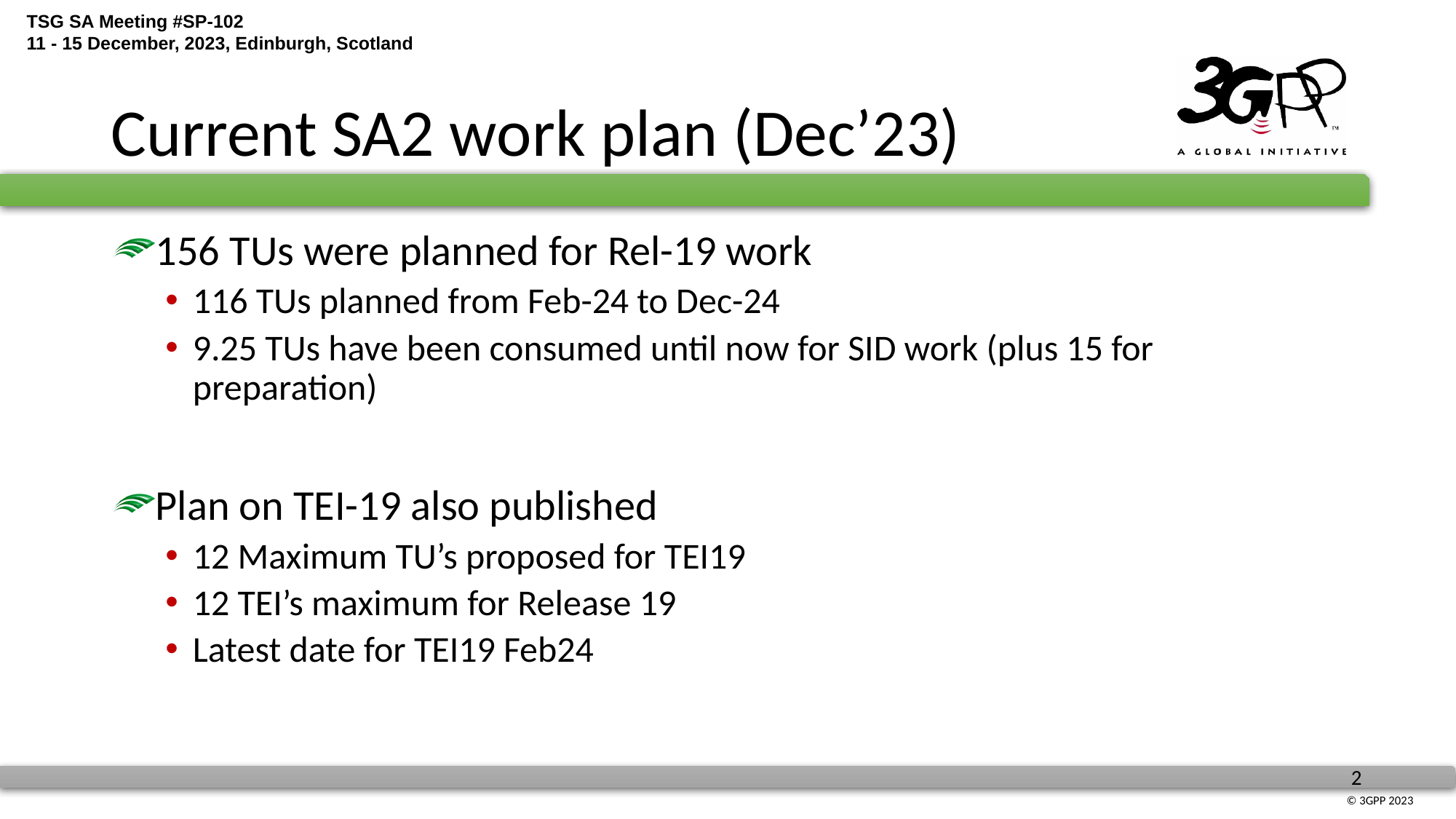

# Current SA2 work plan (Dec’23)
156 TUs were planned for Rel-19 work
116 TUs planned from Feb-24 to Dec-24
9.25 TUs have been consumed until now for SID work (plus 15 for preparation)

Plan on TEI-19 also published
12 Maximum TU’s proposed for TEI19
12 TEI’s maximum for Release 19
Latest date for TEI19 Feb24